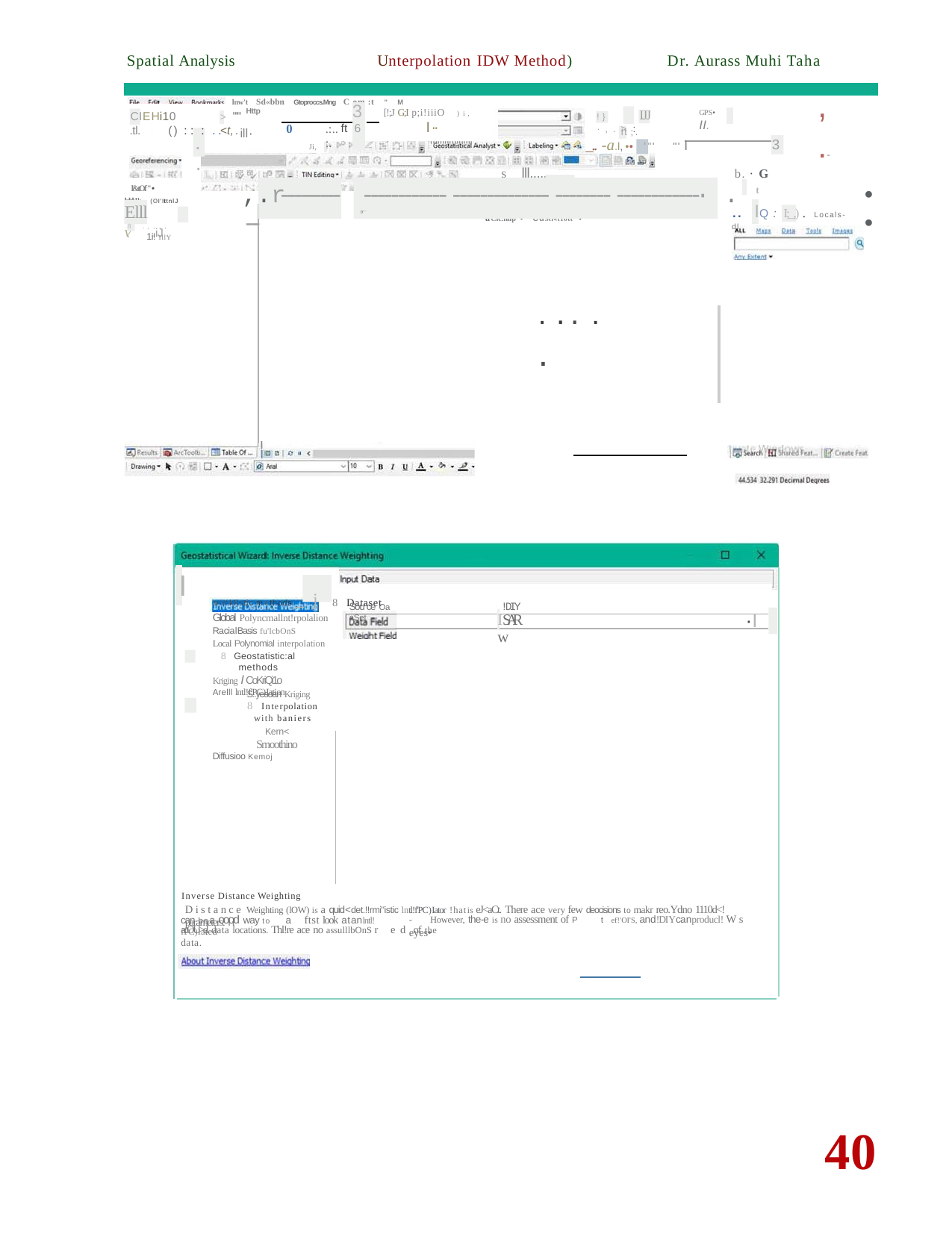

Spatial Analysis
Unterpolation IDW Method)
Dr. Aurass Muhi Taha
,.-

lnw't    Sd«bbn    Gtoproccs.Mng     C om :t    "M    Http

|  |  |  | 3 |
| --- | --- | --- | --- |
| 0 | .:..:. | ft | 6 |
[!;J G;I p;i!iiiO    )i,   I··
-   ''"'""''""'"

!}      IJJ  ·,.>:
GPS•   II.

CIEHi10
>    ""	<t,.

.tl.	() :: :..

ill·

It ;.
_.. -a.l,••  '"'	"' I

.·

3

Ji,    l

s  lll.,.,....	b. ·G  q,.,

on:.t100   •	r-	R.s uClc.nup  •   CdStl«t10tt   •

,.r-----------
------------ -------------- -------- ------------· . t 9,..
••

l&tOf"•
labl\1!: Of
(OI'IttnlJ

..  IQ :I;_,) . Locals-dl

Elll v .iJ

8  ., ...,

1i! IllY
. .. ..

I

ermkllstic methods _j 8 Dataset

!DIY
ISARw
Sou"ce Oa aSet

·I

Global Polyncmallnt!rpolalion
RacialBasis fu'lcbOnS
Local Polynomial interpolation
8 Geostatistic:al methods
Kriging ICoKriQi1o
Arelll lntl!f'PC)Iation

S..yesoan Kriging
8 Interpolation with baniers
Kern< Smoothino
Diffusioo Kemoj

Inverse Distance Weighting
Distance Weighting (lOW) is a quid<det.!!rmi"istic lntl!f'PC)Iator !hatis eJ<aCt. There ace very few deocisions to makr reo.Ydno 1110d<!parameters. It
can bea oood way to     a ftst look atanlntl!f'PC)Iated
- However, the-e is no assessment of Ptef!'OI'S, and!DIYcanproducl! Ws eyes•
acOU>d data locations. Thl!re ace no assulllbOnS r  ed of the data.

40